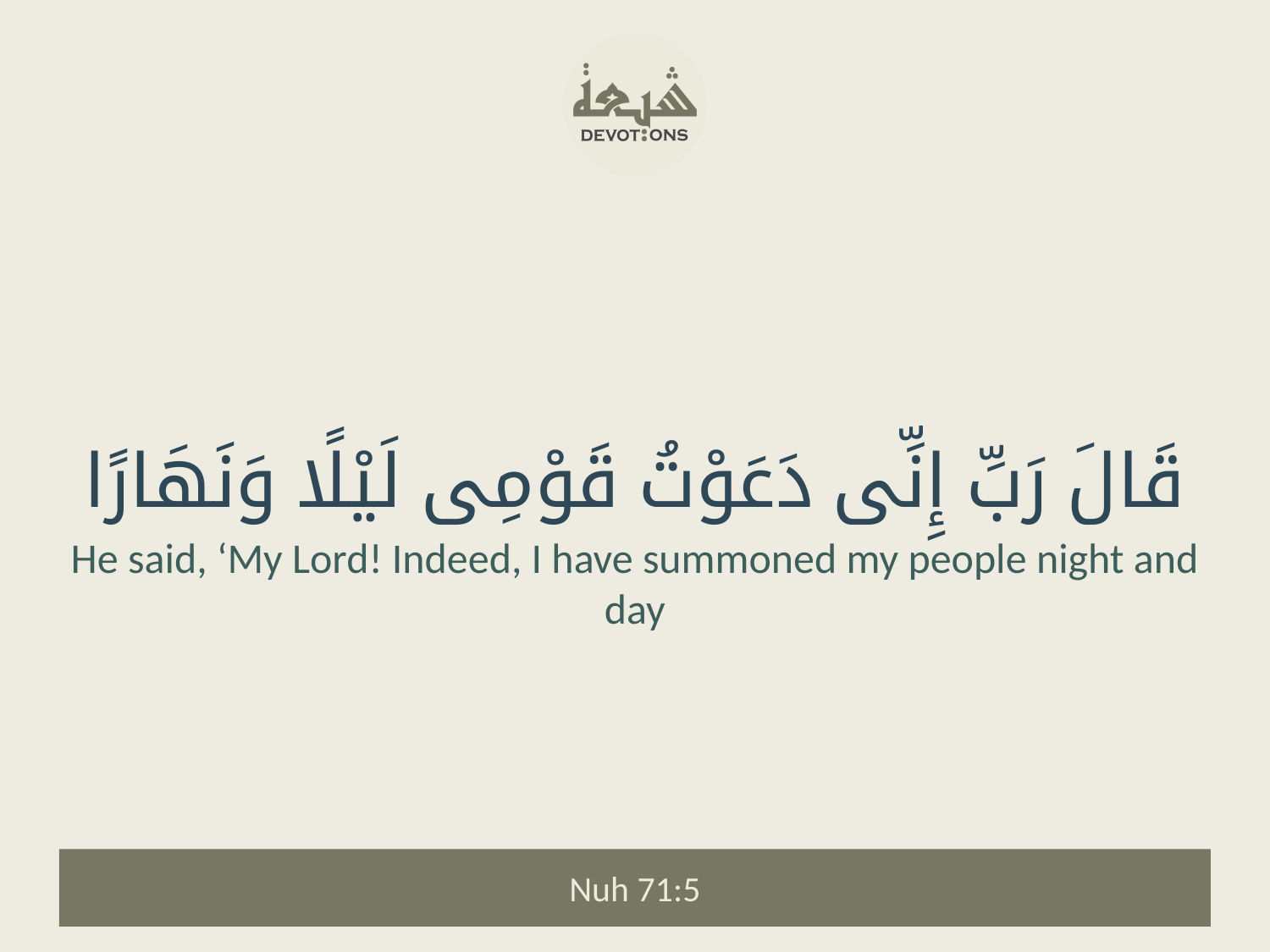

قَالَ رَبِّ إِنِّى دَعَوْتُ قَوْمِى لَيْلًا وَنَهَارًا
He said, ‘My Lord! Indeed, I have summoned my people night and day
Nuh 71:5